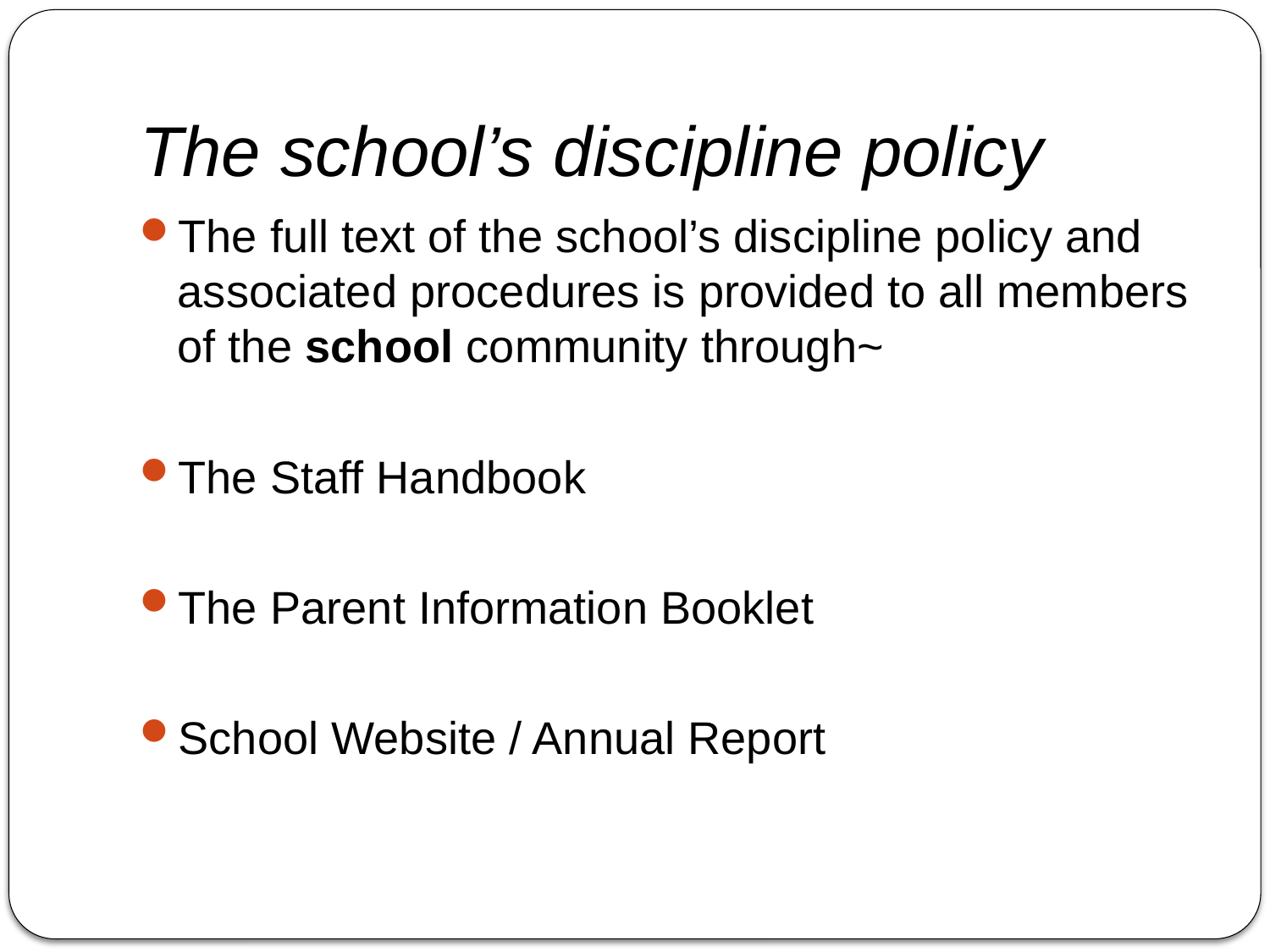

# The school’s discipline policy
The full text of the school’s discipline policy and associated procedures is provided to all members of the school community through~

The Staff Handbook

The Parent Information Booklet

School Website / Annual Report